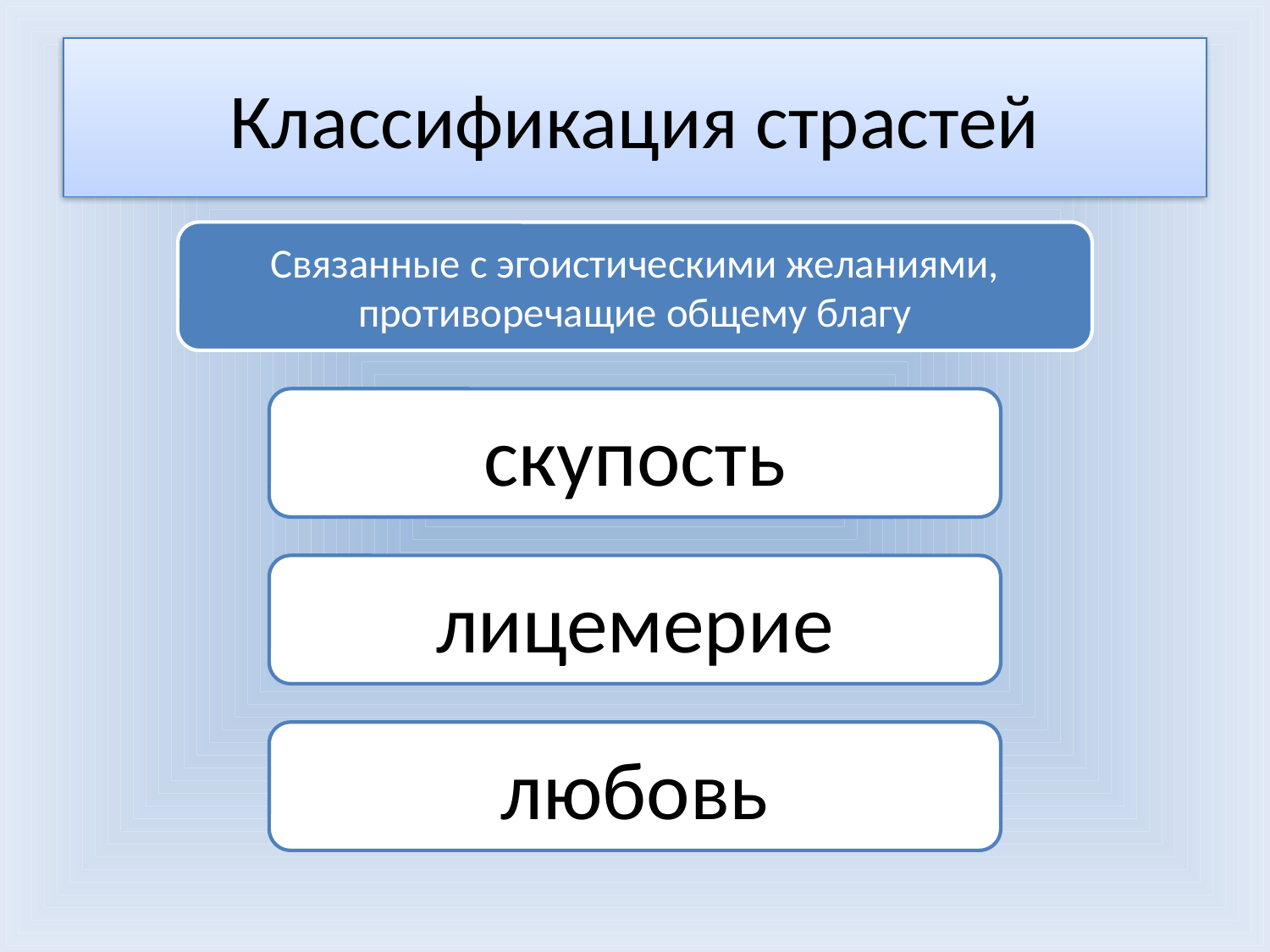

# Классификация страстей
Связанные с эгоистическими желаниями, противоречащие общему благу
скупость
лицемерие
любовь